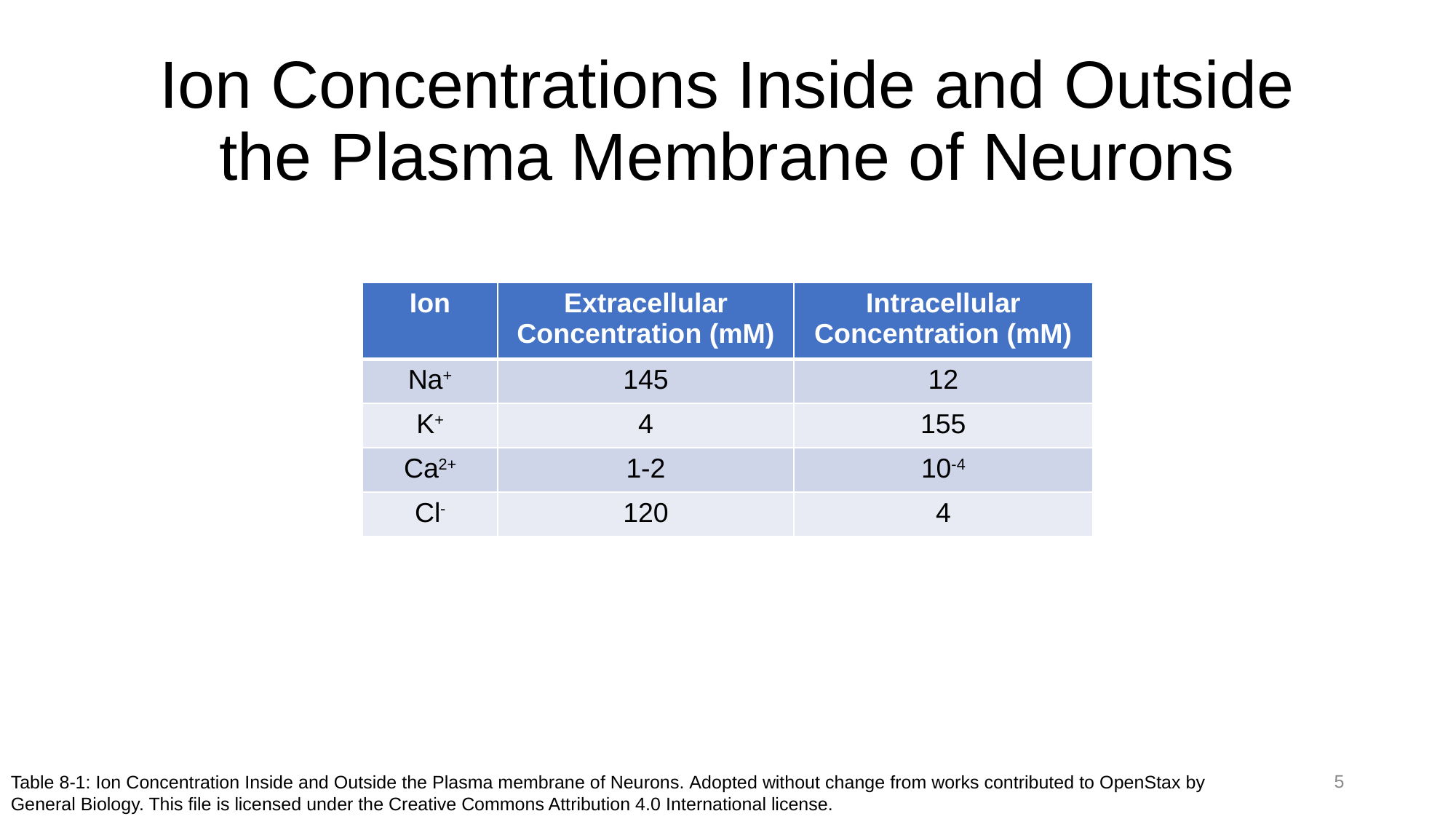

# Ion Concentrations Inside and Outside the Plasma Membrane of Neurons
| Ion | Extracellular Concentration (mM) | Intracellular Concentration (mM) |
| --- | --- | --- |
| Na+ | 145 | 12 |
| K+ | 4 | 155 |
| Ca2+ | 1-2 | 10-4 |
| Cl- | 120 | 4 |
5
Table 8-1: Ion Concentration Inside and Outside the Plasma membrane of Neurons. Adopted without change from works contributed to OpenStax by General Biology. This file is licensed under the Creative Commons Attribution 4.0 International license.